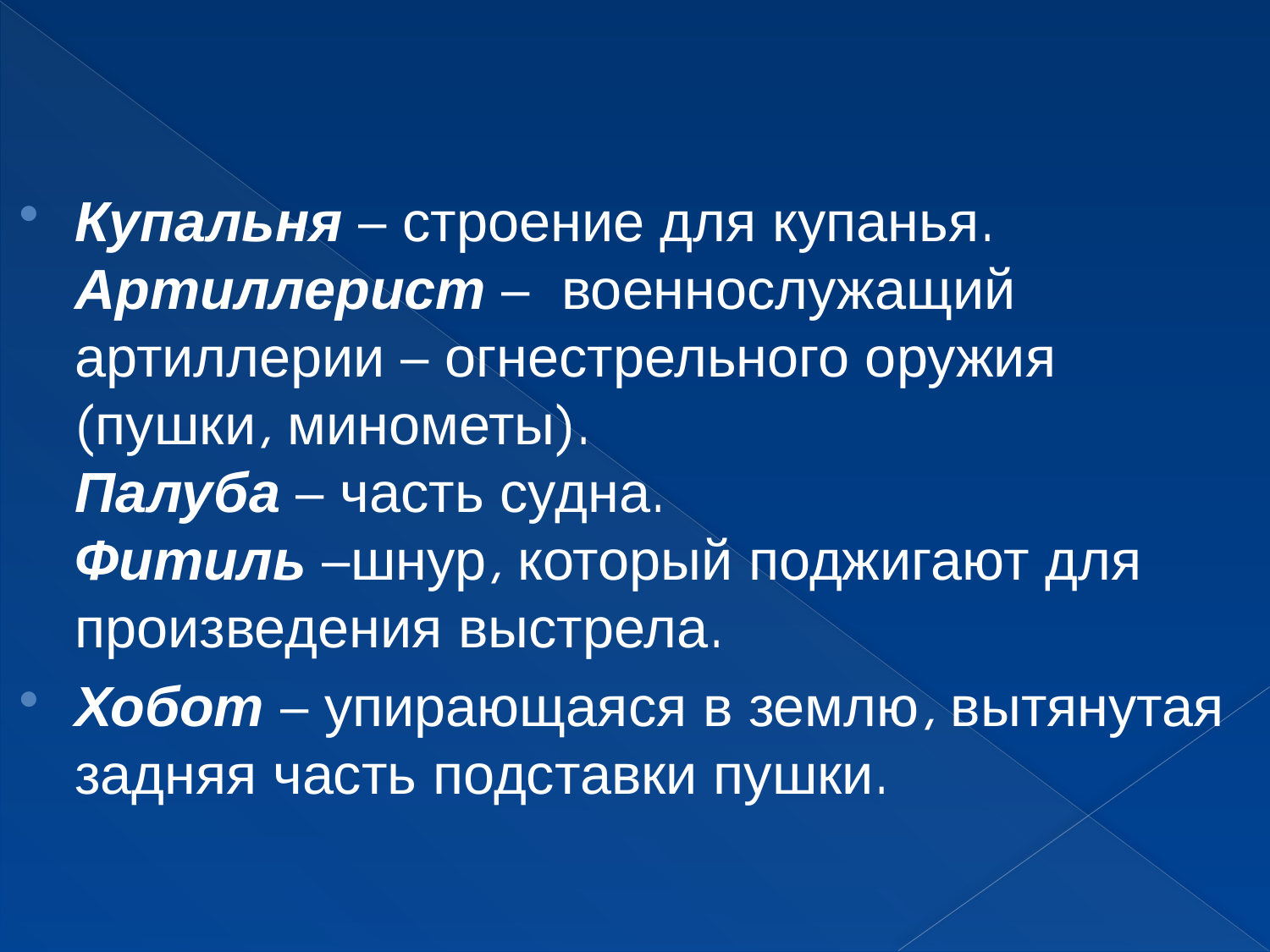

#
Купальня – строение для купанья.
Артиллерист –  военнослужащий артиллерии – огнестрельного оружия (пушки, минометы).
Палуба – часть судна. 
Фитиль –шнур, который поджигают для произведения выстрела.
Хобот – упирающаяся в землю, вытянутая задняя часть подставки пушки.